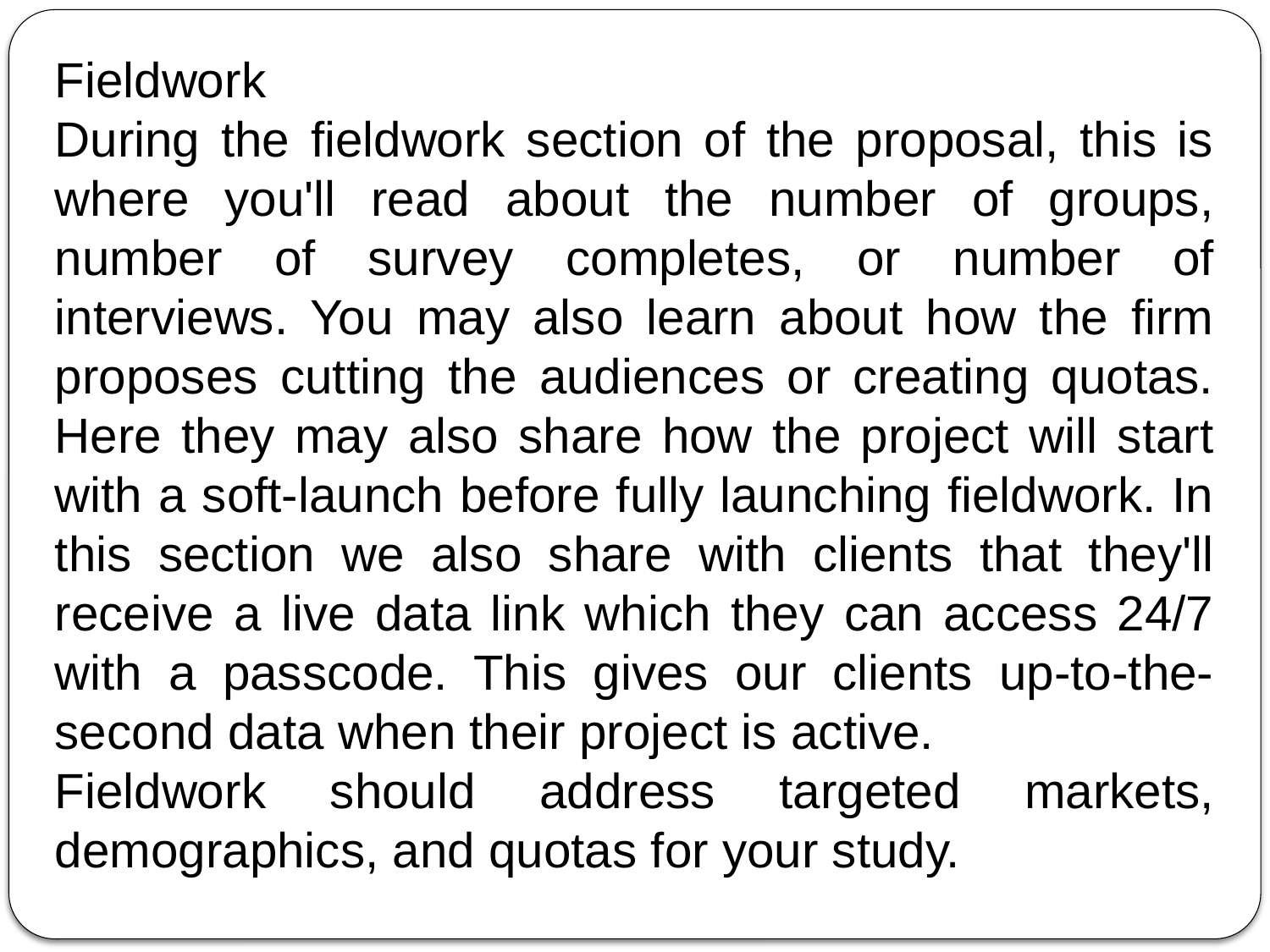

Fieldwork
During the fieldwork section of the proposal, this is where you'll read about the number of groups, number of survey completes, or number of interviews. You may also learn about how the firm proposes cutting the audiences or creating quotas. Here they may also share how the project will start with a soft-launch before fully launching fieldwork. In this section we also share with clients that they'll receive a live data link which they can access 24/7 with a passcode. This gives our clients up-to-the-second data when their project is active.
Fieldwork should address targeted markets, demographics, and quotas for your study.